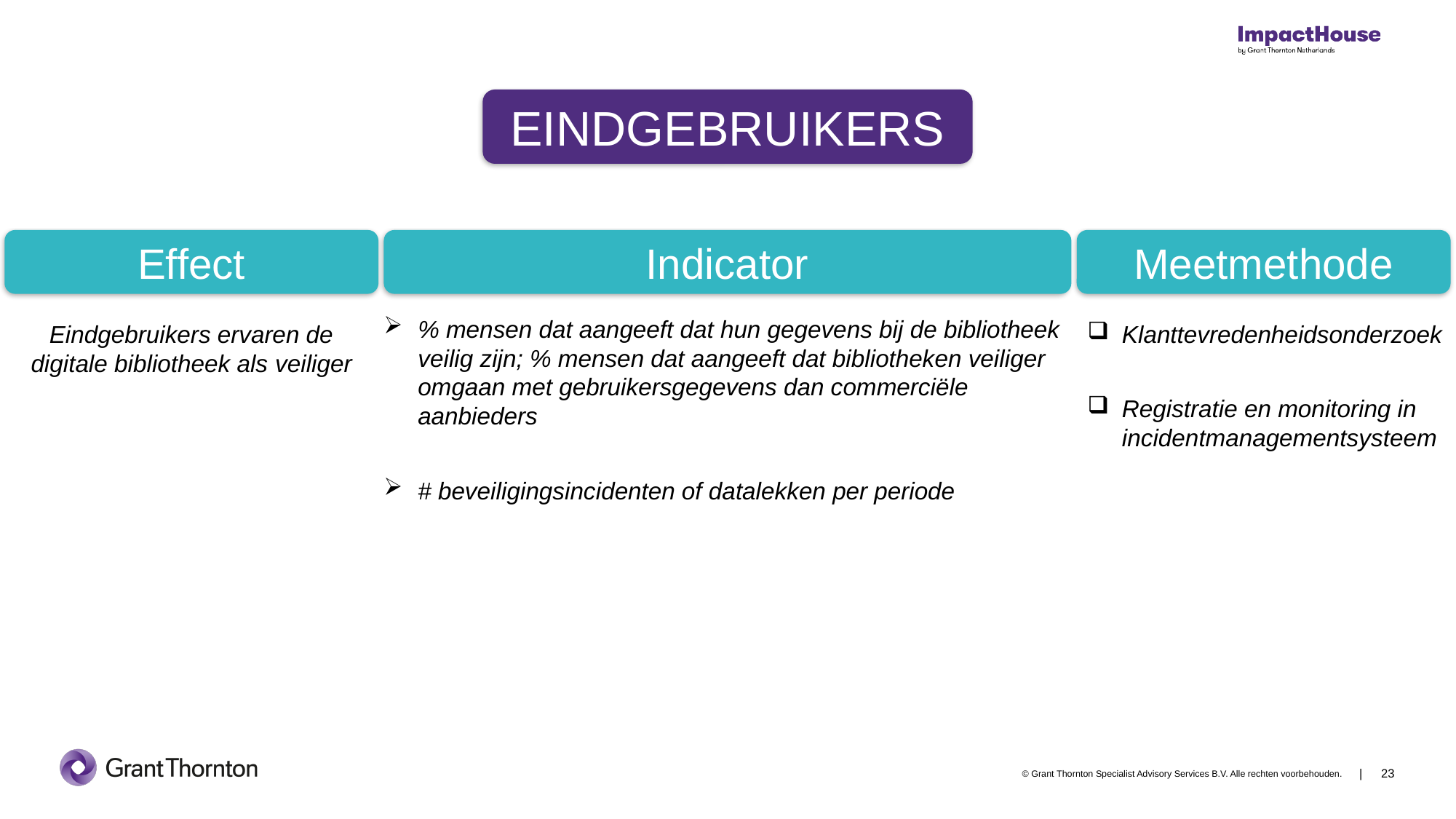

EINDGEBRUIKERS
Effect
Indicator
Meetmethode
% mensen dat aangeeft dat hun gegevens bij de bibliotheek veilig zijn; % mensen dat aangeeft dat bibliotheken veiliger omgaan met gebruikersgegevens dan commerciële aanbieders
# beveiligingsincidenten of datalekken per periode
Eindgebruikers ervaren de digitale bibliotheek als veiliger
Klanttevredenheidsonderzoek
Registratie en monitoring in incidentmanagementsysteem
23
23